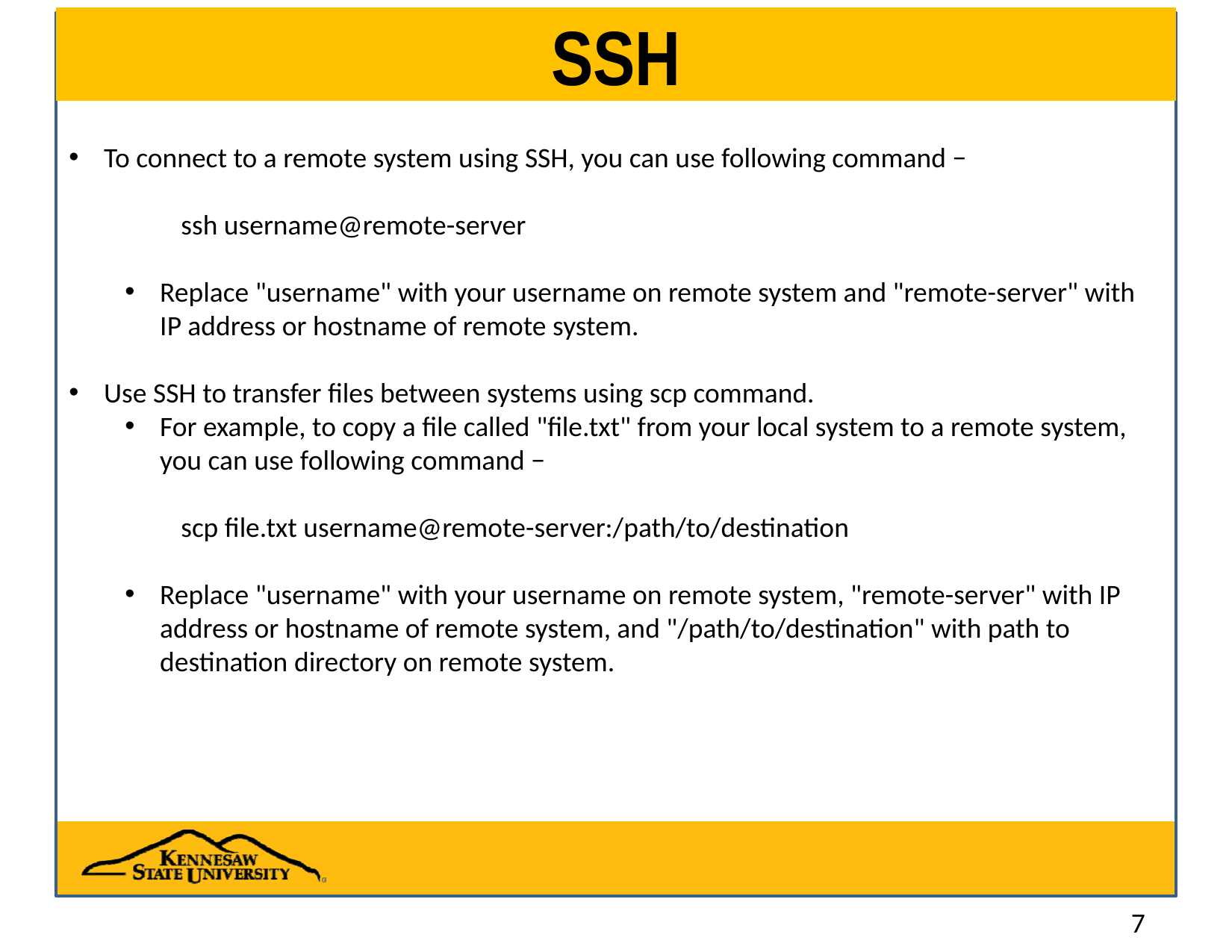

# SSH

To connect to a remote system using SSH, you can use following command −

	ssh username@remote-server

Replace "username" with your username on remote system and "remote-server" with IP address or hostname of remote system.

Use SSH to transfer files between systems using scp command.
For example, to copy a file called "file.txt" from your local system to a remote system, you can use following command −

	scp file.txt username@remote-server:/path/to/destination

Replace "username" with your username on remote system, "remote-server" with IP address or hostname of remote system, and "/path/to/destination" with path to destination directory on remote system.